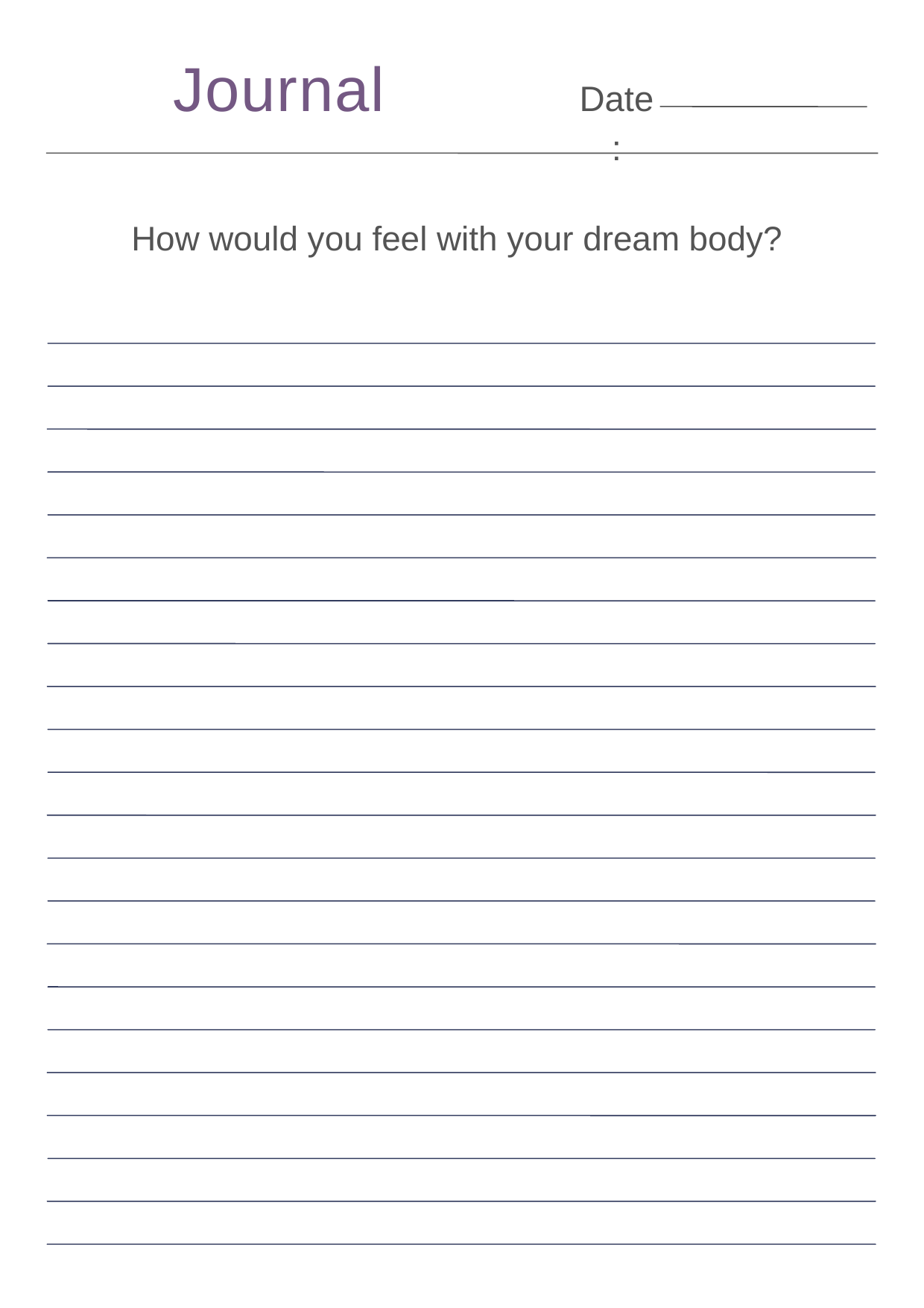

Journal
Date:

How would you feel with your dream body?